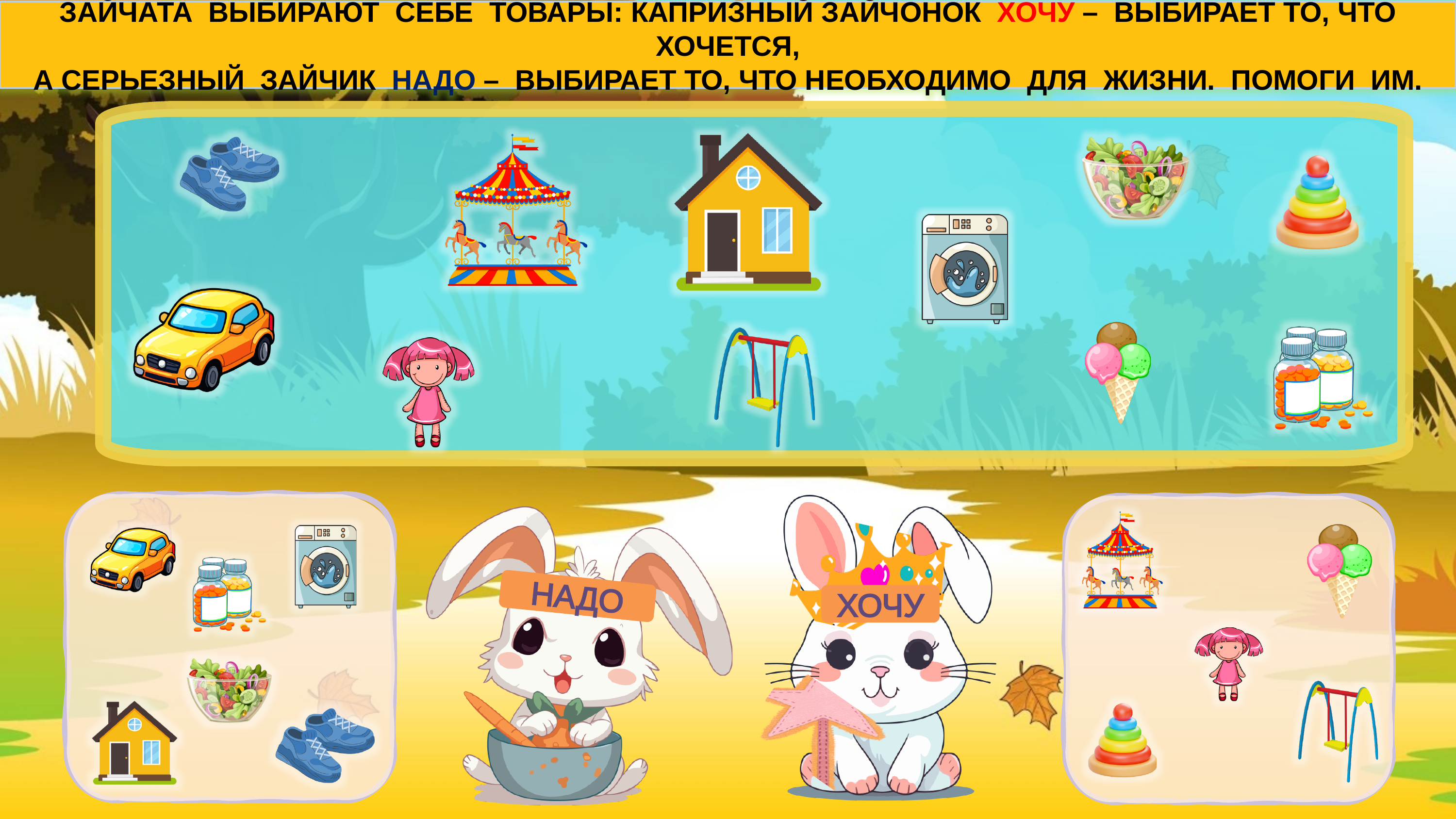

ЗАЙЧАТА  ВЫБИРАЮТ  СЕБЕ  ТОВАРЫ: КАПРИЗНЫЙ ЗАЙЧОНОК  ХОЧУ –  ВЫБИРАЕТ ТО, ЧТО ХОЧЕТСЯ,
А СЕРЬЕЗНЫЙ  ЗАЙЧИК  НАДО –  ВЫБИРАЕТ ТО, ЧТО НЕОБХОДИМО  ДЛЯ  ЖИЗНИ.  ПОМОГИ  ИМ.

ХОЧУ

НАДО